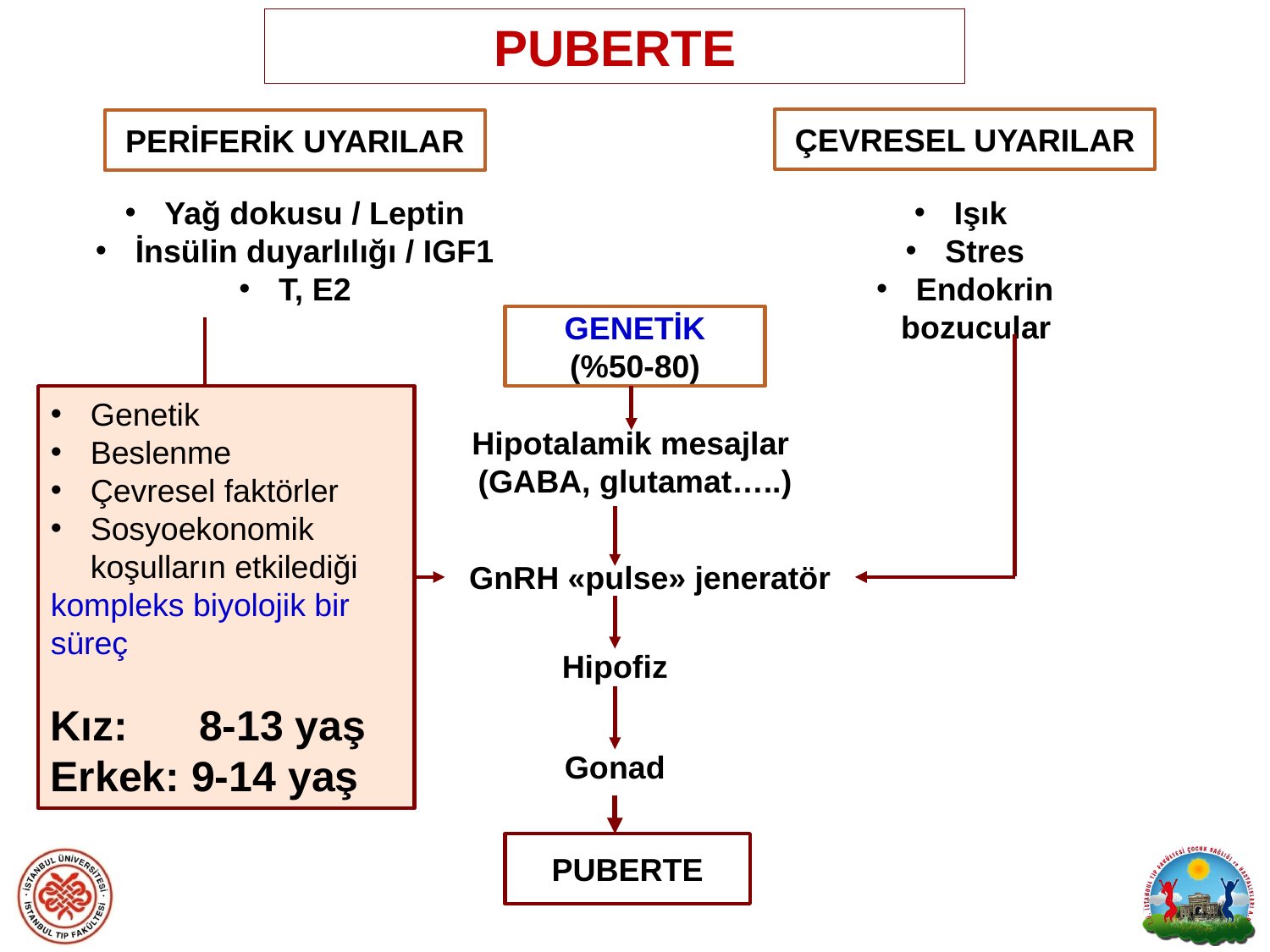

# PUBERTE
ÇEVRESEL UYARILAR
PERİFERİK UYARILAR
Yağ dokusu / Leptin
İnsülin duyarlılığı / IGF1
T, E2
Işık
Stres
Endokrin bozucular
GENETİK
(%50-80)
Genetik
Beslenme
Çevresel faktörler
Sosyoekonomik koşulların etkilediği
kompleks biyolojik bir süreç

Kız:      8-13 yaş
Erkek: 9-14 yaş
Hipotalamik mesajlar
(GABA, glutamat…..)
GnRH «pulse» jeneratör
Hipofiz
Gonad
PUBERTE